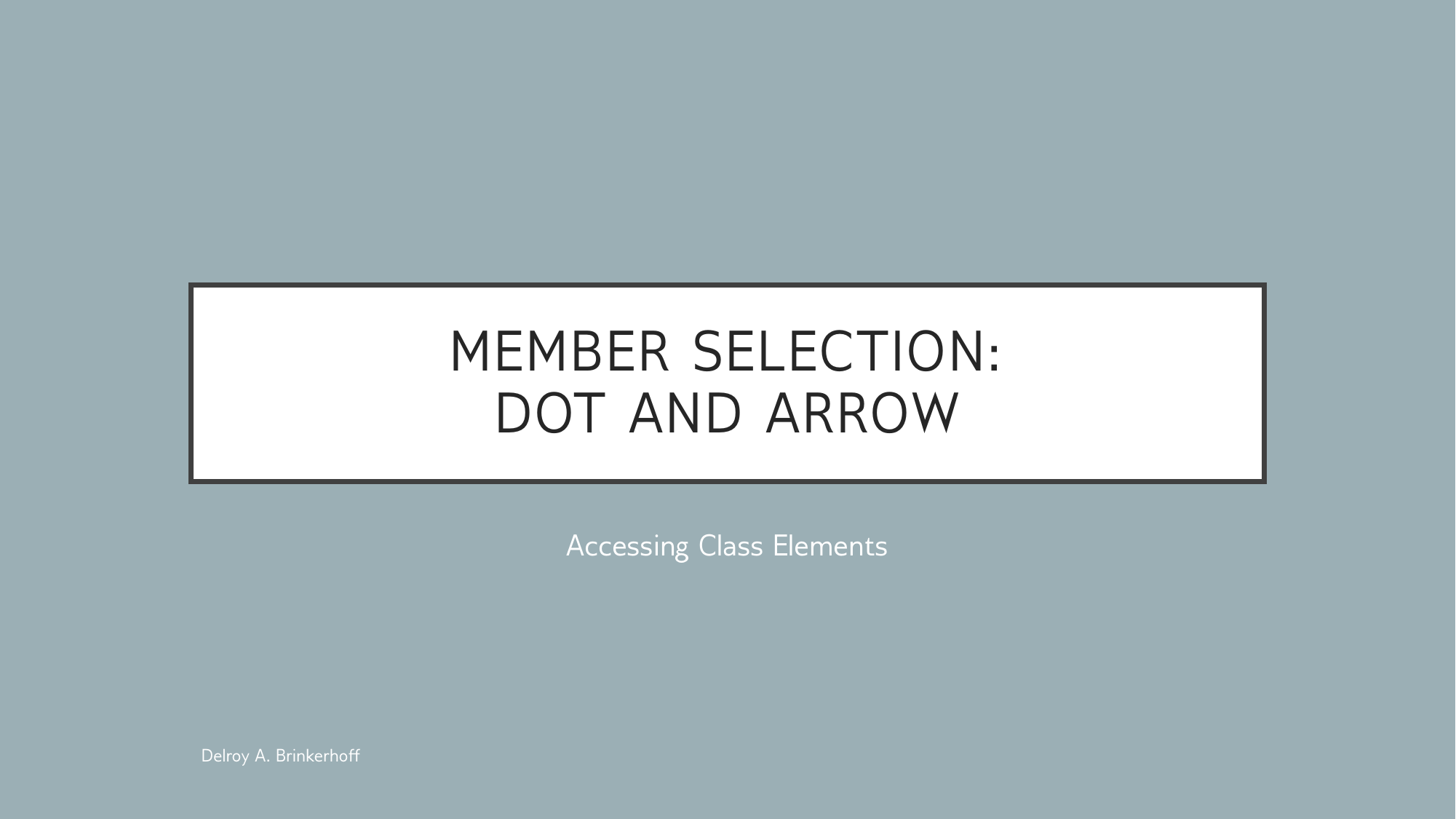

# Member Selection: Dot and Arrow
Accessing Class Elements
Delroy A. Brinkerhoff